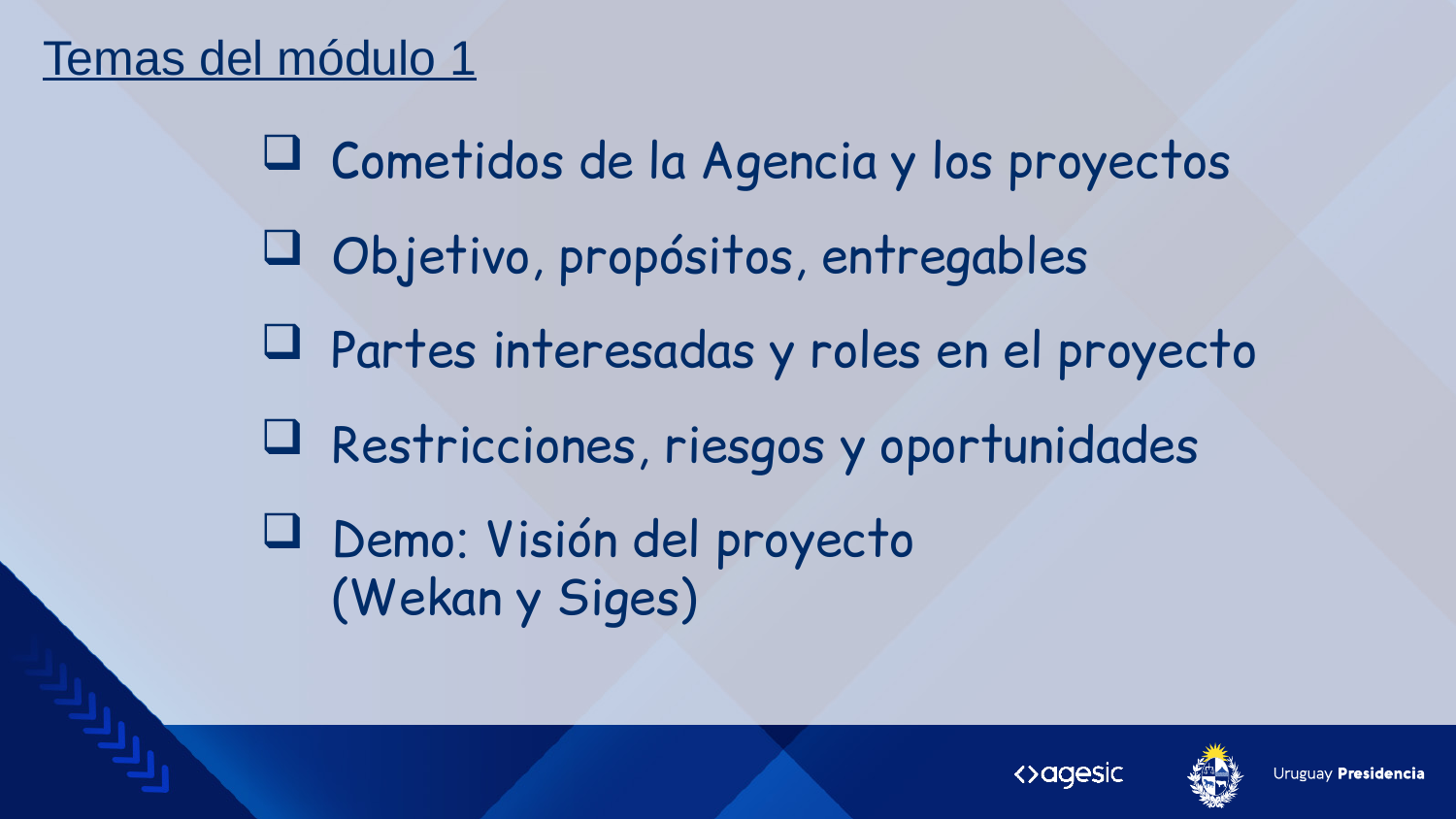

Temas del módulo 1
Cometidos de la Agencia y los proyectos
Objetivo, propósitos, entregables
Partes interesadas y roles en el proyecto
Restricciones, riesgos y oportunidades
Demo: Visión del proyecto
(Wekan y Siges)